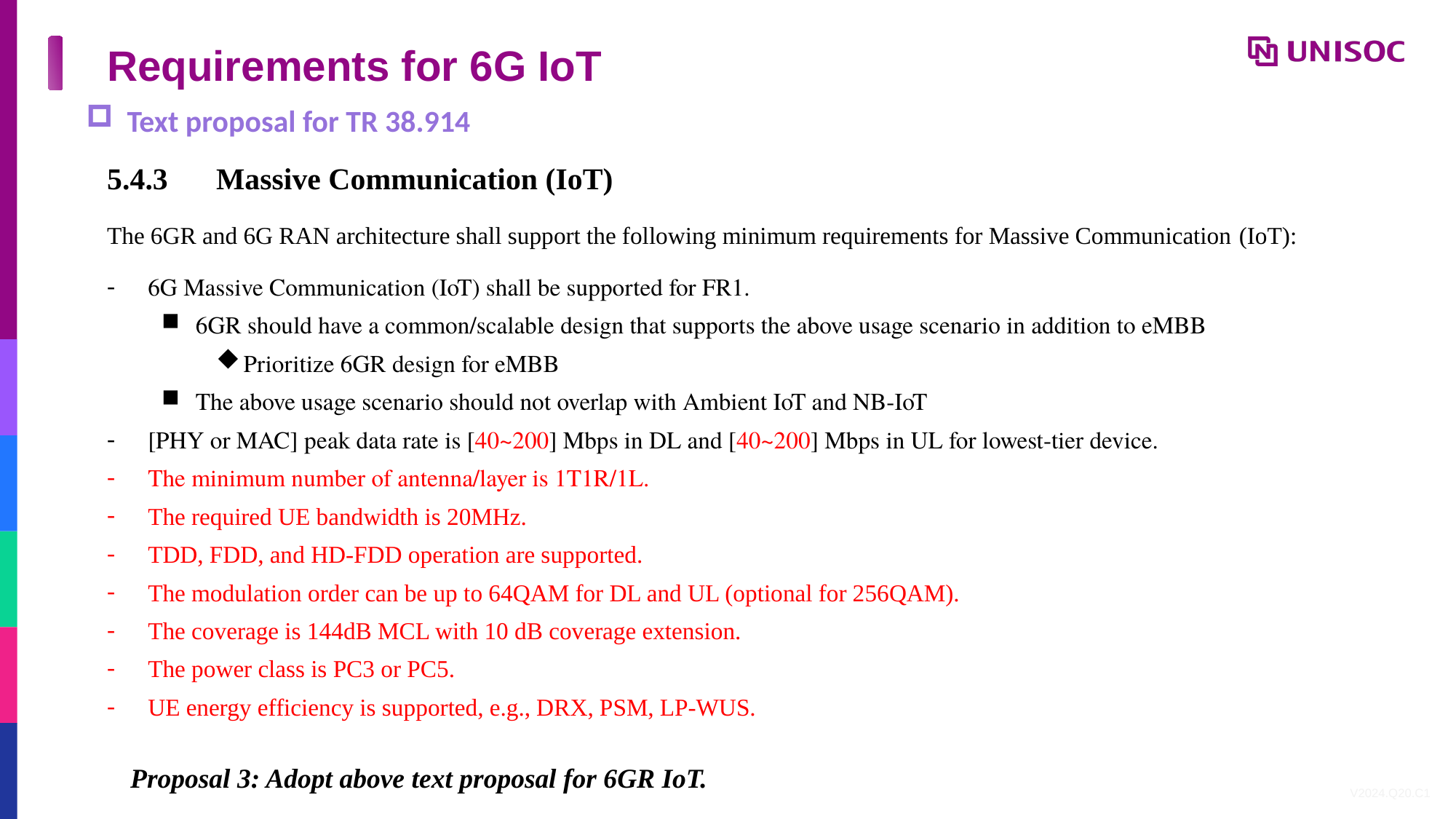

Requirements for 6G IoT
 Text proposal for TR 38.914
5.4.3	Massive Communication (IoT)
The 6GR and 6G RAN architecture shall support the following minimum requirements for Massive Communication (IoT):
6G Massive Communication (IoT) shall be supported for FR1.
6GR should have a common/scalable design that supports the above usage scenario in addition to eMBB
Prioritize 6GR design for eMBB
The above usage scenario should not overlap with Ambient IoT and NB-IoT
[PHY or MAC] peak data rate is [40~200] Mbps in DL and [40~200] Mbps in UL for lowest-tier device.
The minimum number of antenna/layer is 1T1R/1L.
The required UE bandwidth is 20MHz.
TDD, FDD, and HD-FDD operation are supported.
The modulation order can be up to 64QAM for DL and UL (optional for 256QAM).
The coverage is 144dB MCL with 10 dB coverage extension.
The power class is PC3 or PC5.
UE energy efficiency is supported, e.g., DRX, PSM, LP-WUS.
Proposal 3: Adopt above text proposal for 6GR IoT.